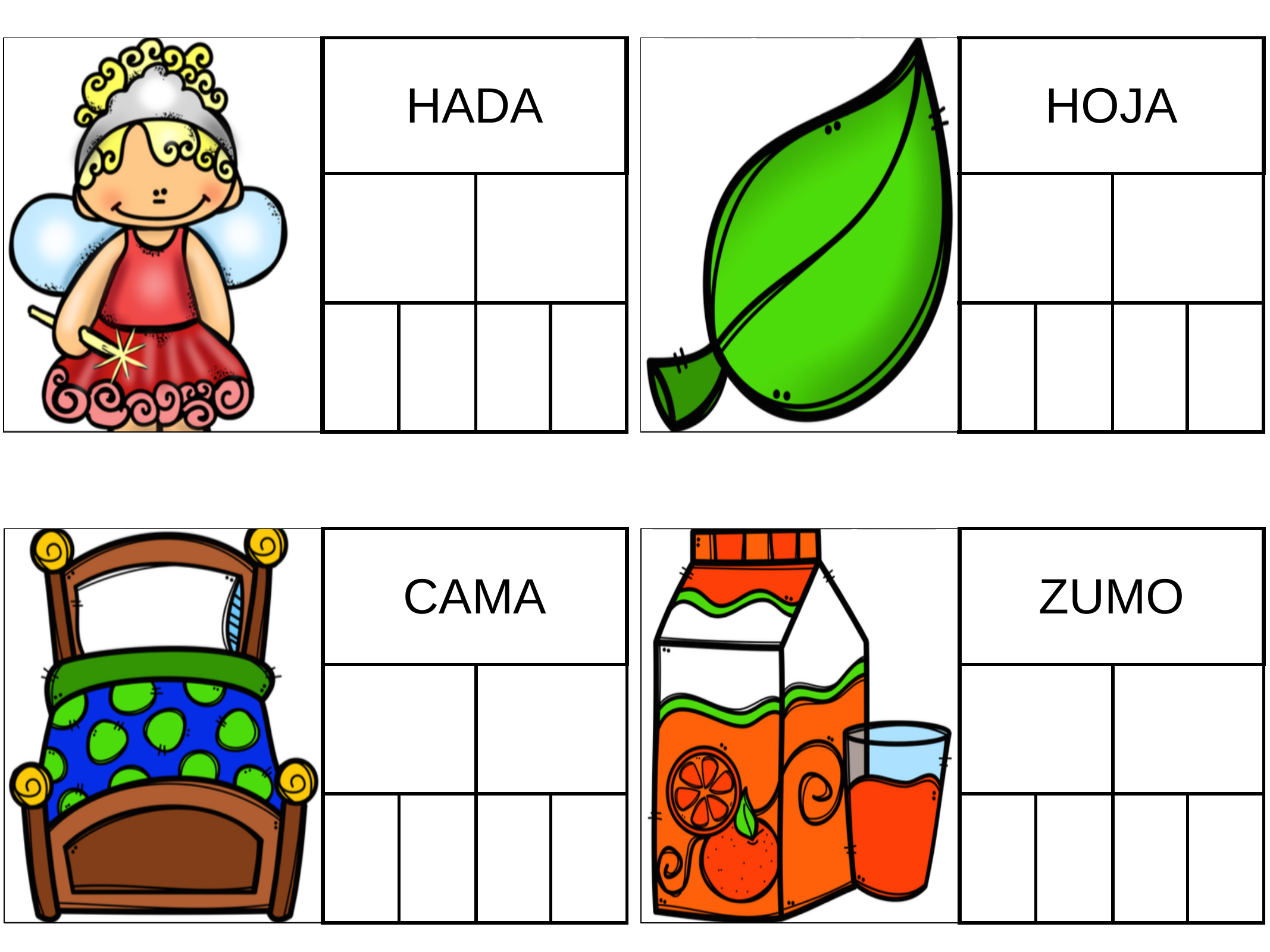

|  | HADA |  |  |  |
| --- | --- | --- | --- | --- |
|  |  |  |  |  |
|  |  |  |  |  |
|  | HOJA |  |  |  |
| --- | --- | --- | --- | --- |
|  |  |  |  |  |
|  |  |  |  |  |
|  | CAMA |  |  |  |
| --- | --- | --- | --- | --- |
|  |  |  |  |  |
|  |  |  |  |  |
|  | ZUMO |  |  |  |
| --- | --- | --- | --- | --- |
|  |  |  |  |  |
|  |  |  |  |  |